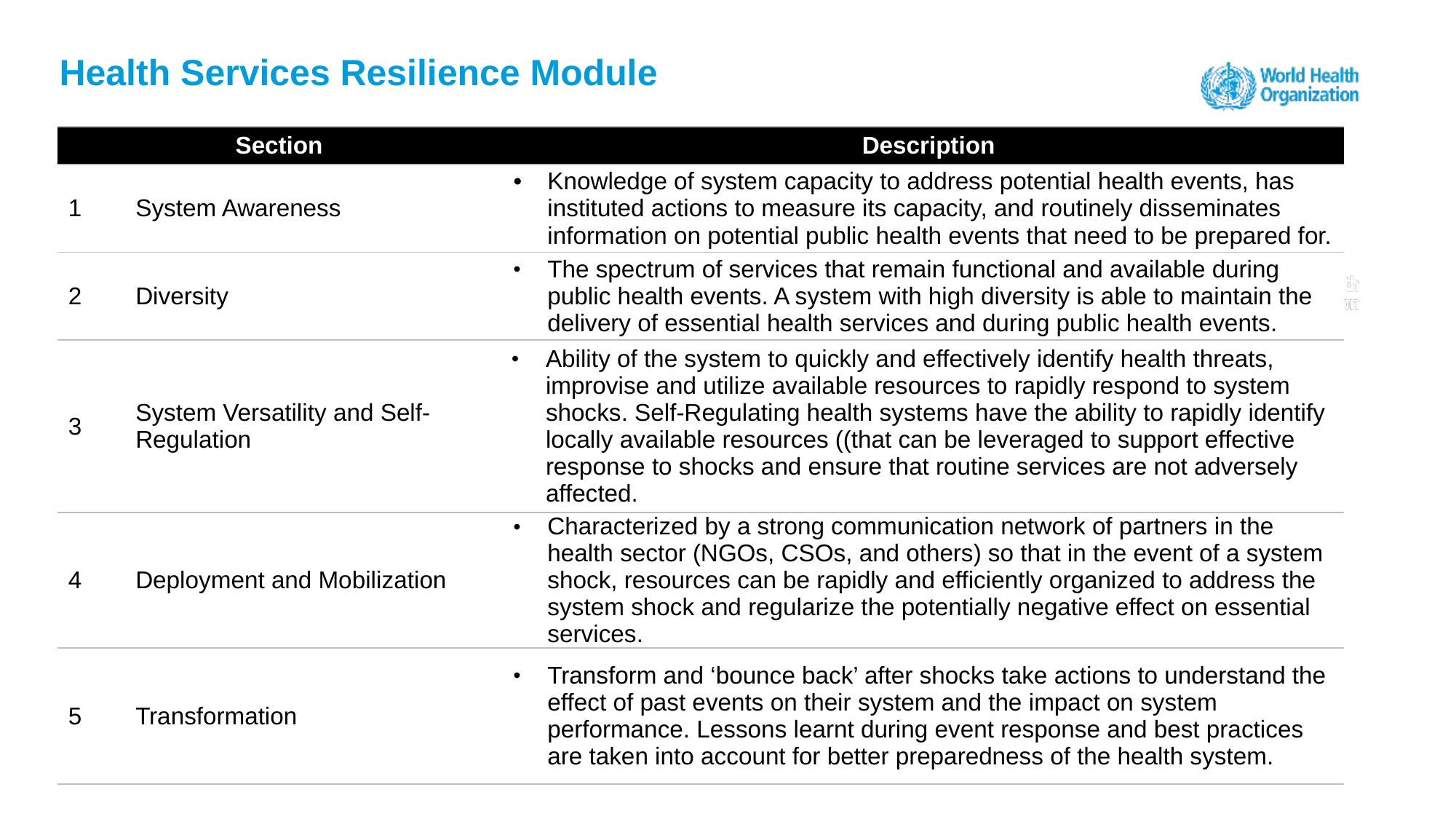

# Health Services Resilience Module
| Section |  | Description |
| --- | --- | --- |
| 1 | System Awareness | Knowledge of system capacity to address potential health events, has instituted actions to measure its capacity, and routinely disseminates information on potential public health events that need to be prepared for. |
| 2 | Diversity | The spectrum of services that remain functional and available during public health events. A system with high diversity is able to maintain the delivery of essential health services and during public health events. |
| 3 | System Versatility and Self-Regulation | Ability of the system to quickly and effectively identify health threats, improvise and utilize available resources to rapidly respond to system shocks. Self-Regulating health systems have the ability to rapidly identify locally available resources ((that can be leveraged to support effective response to shocks and ensure that routine services are not adversely affected. |
| 4 | Deployment and Mobilization | Characterized by a strong communication network of partners in the health sector (NGOs, CSOs, and others) so that in the event of a system shock, resources can be rapidly and efficiently organized to address the system shock and regularize the potentially negative effect on essential services. |
| 5 | Transformation | Transform and ‘bounce back’ after shocks take actions to understand the effect of past events on their system and the impact on system performance. Lessons learnt during event response and best practices are taken into account for better preparedness of the health system. |